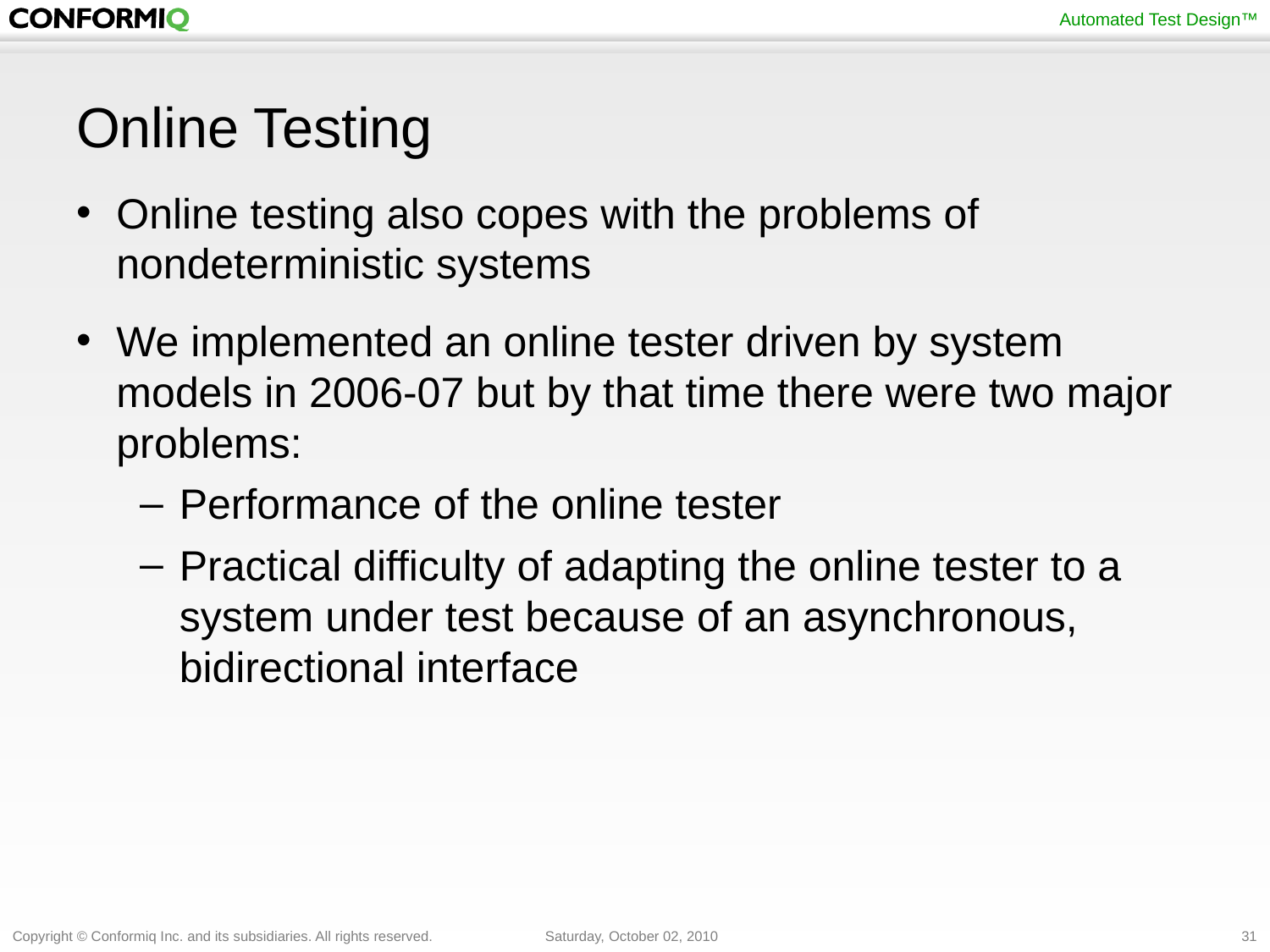

# Online Testing
Online testing also copes with the problems of nondeterministic systems
We implemented an online tester driven by system models in 2006-07 but by that time there were two major problems:
Performance of the online tester
Practical difficulty of adapting the online tester to a system under test because of an asynchronous, bidirectional interface